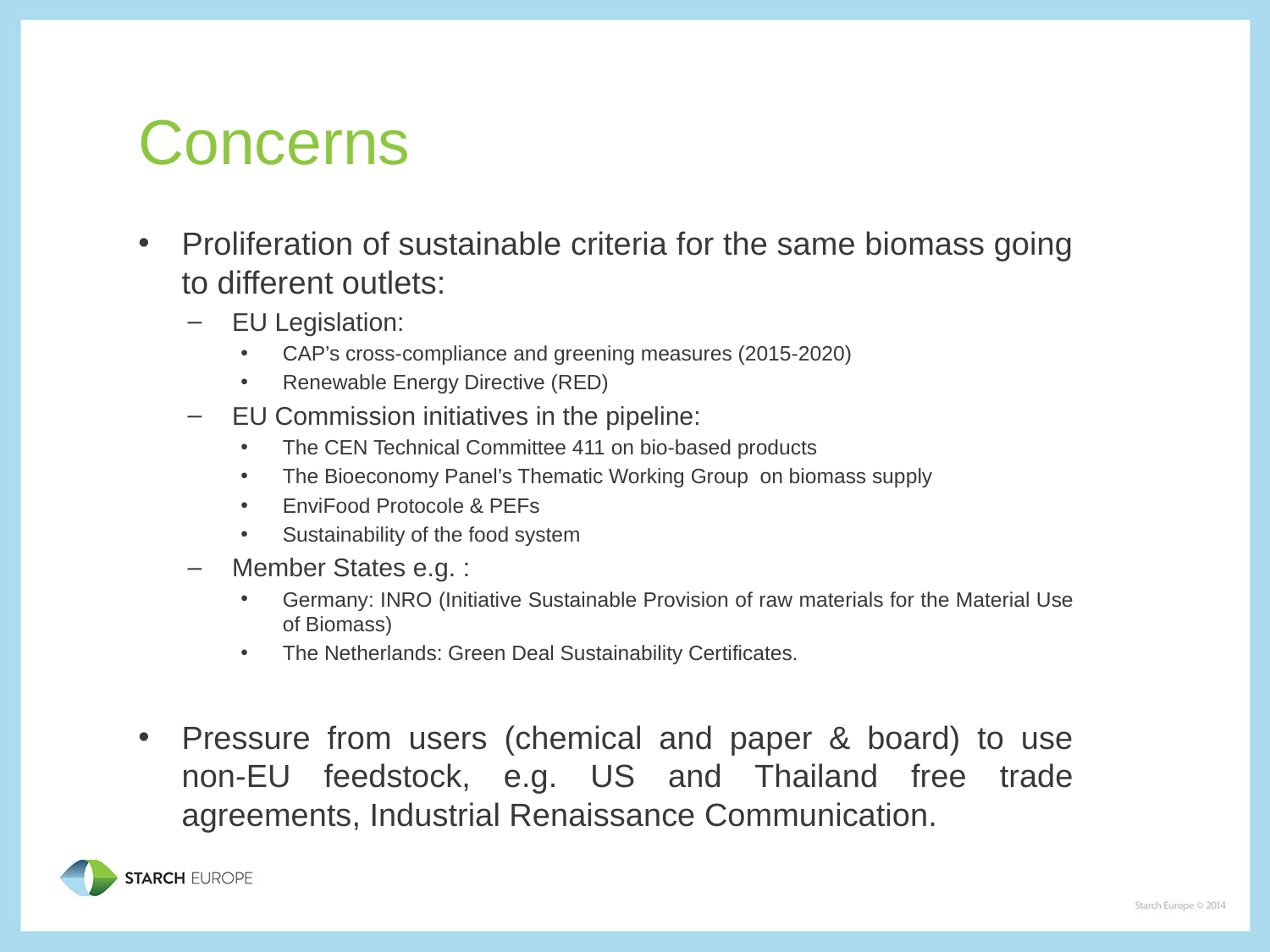

# Concerns
Proliferation of sustainable criteria for the same biomass going to different outlets:
EU Legislation:
CAP’s cross-compliance and greening measures (2015-2020)
Renewable Energy Directive (RED)
EU Commission initiatives in the pipeline:
The CEN Technical Committee 411 on bio-based products
The Bioeconomy Panel’s Thematic Working Group  on biomass supply
EnviFood Protocole & PEFs
Sustainability of the food system
Member States e.g. :
Germany: INRO (Initiative Sustainable Provision of raw materials for the Material Use of Biomass)
The Netherlands: Green Deal Sustainability Certificates.

Pressure from users (chemical and paper & board) to use non-EU feedstock, e.g. US and Thailand free trade agreements, Industrial Renaissance Communication.